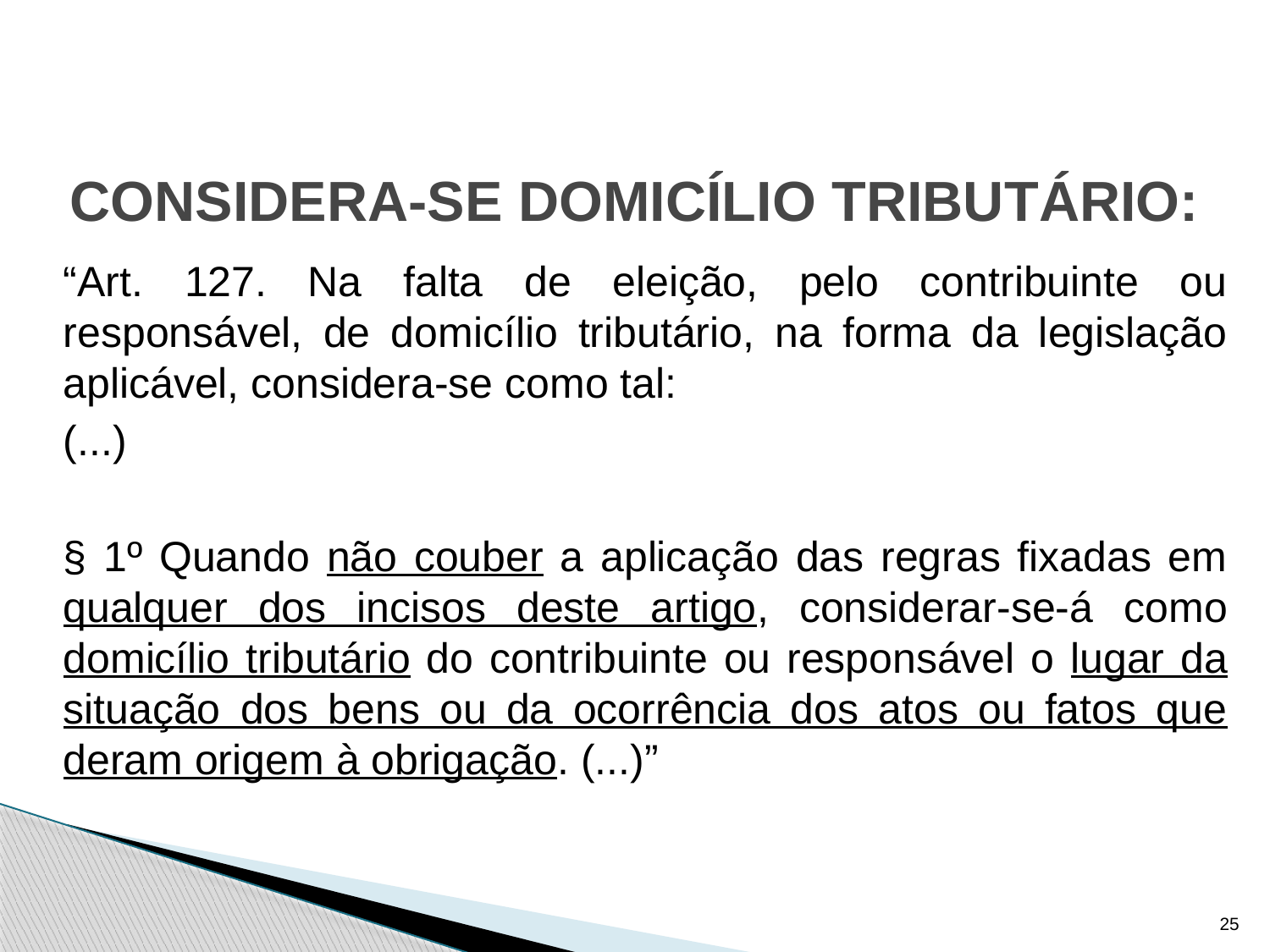

# CONSIDERA-SE DOMICÍLIO TRIBUTÁRIO:
	“Art. 127. Na falta de eleição, pelo contribuinte ou responsável, de domicílio tributário, na forma da legislação aplicável, considera-se como tal:
	(...)

	§ 1º Quando não couber a aplicação das regras fixadas em qualquer dos incisos deste artigo, considerar-se-á como domicílio tributário do contribuinte ou responsável o lugar da situação dos bens ou da ocorrência dos atos ou fatos que deram origem à obrigação. (...)”

25